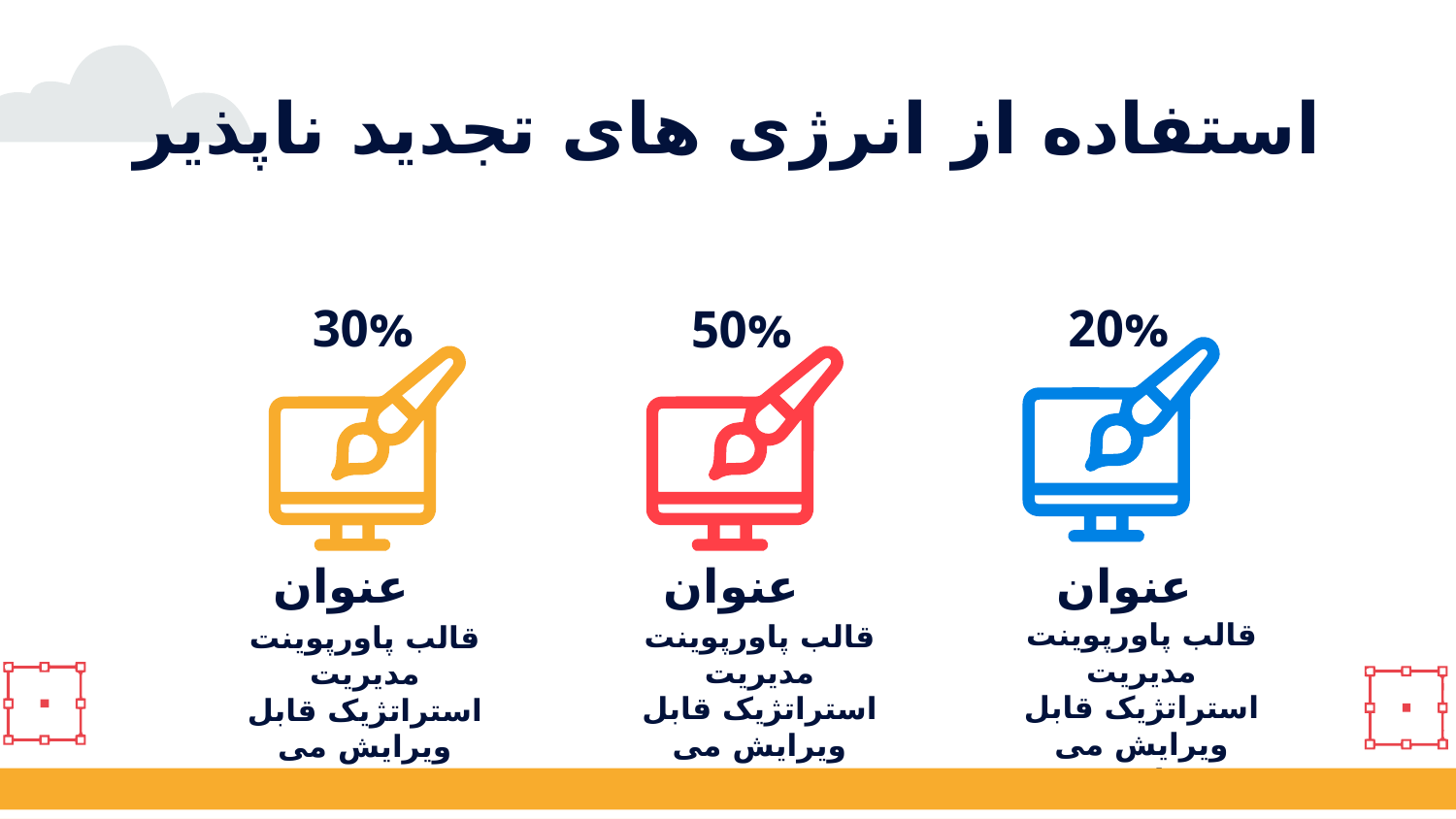

استفاده از انرژی های تجدید ناپذیر
# 30%
20%
50%

عنوان
عنوان
عنوان
قالب پاورپوینت مدیریت استراتژیک قابل ویرایش می باشد
قالب پاورپوینت مدیریت استراتژیک قابل ویرایش می باشد
قالب پاورپوینت مدیریت استراتژیک قابل ویرایش می باشد